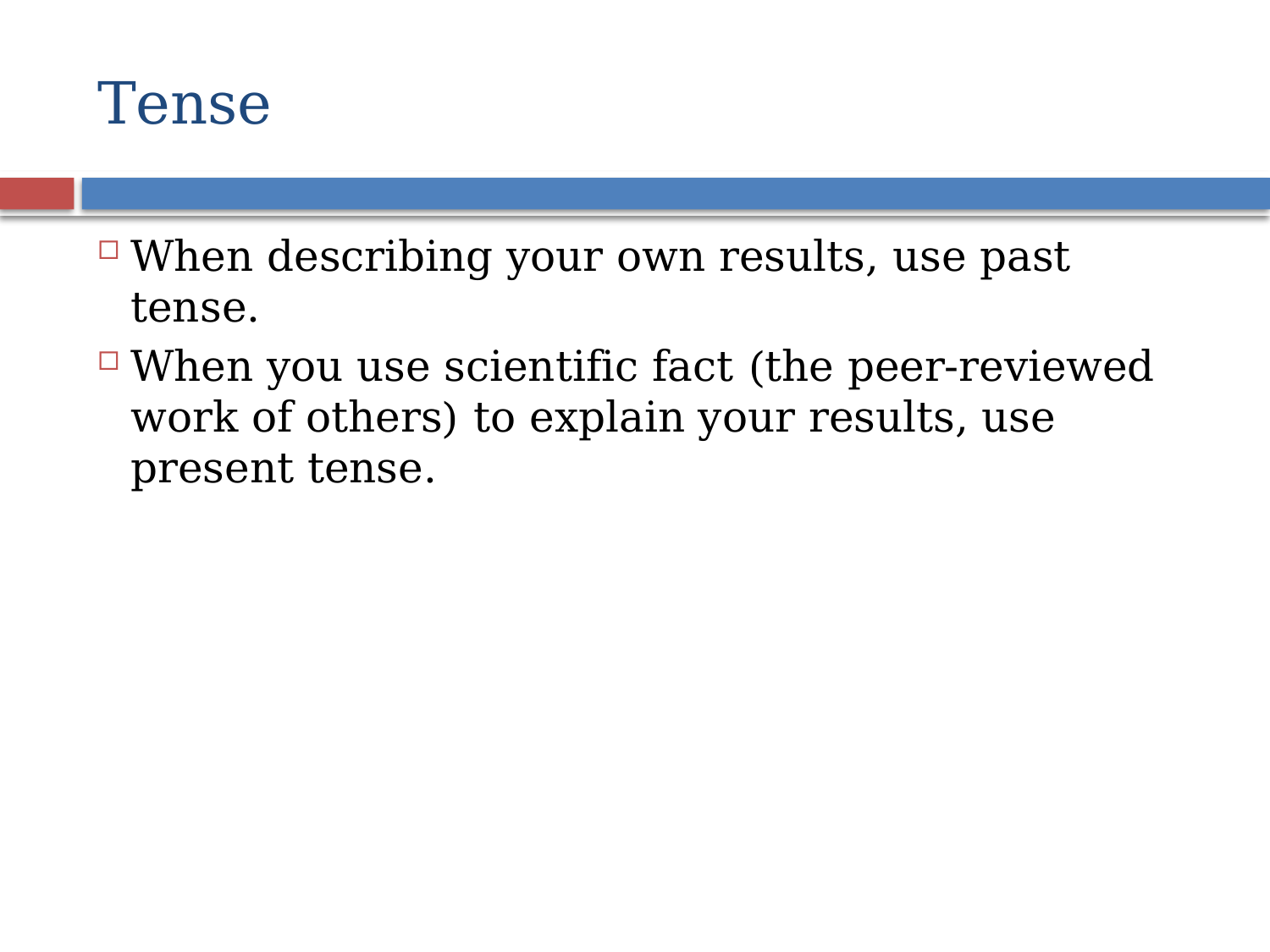

# Tense
When describing your own results, use past tense.
When you use scientific fact (the peer-reviewed work of others) to explain your results, use present tense.